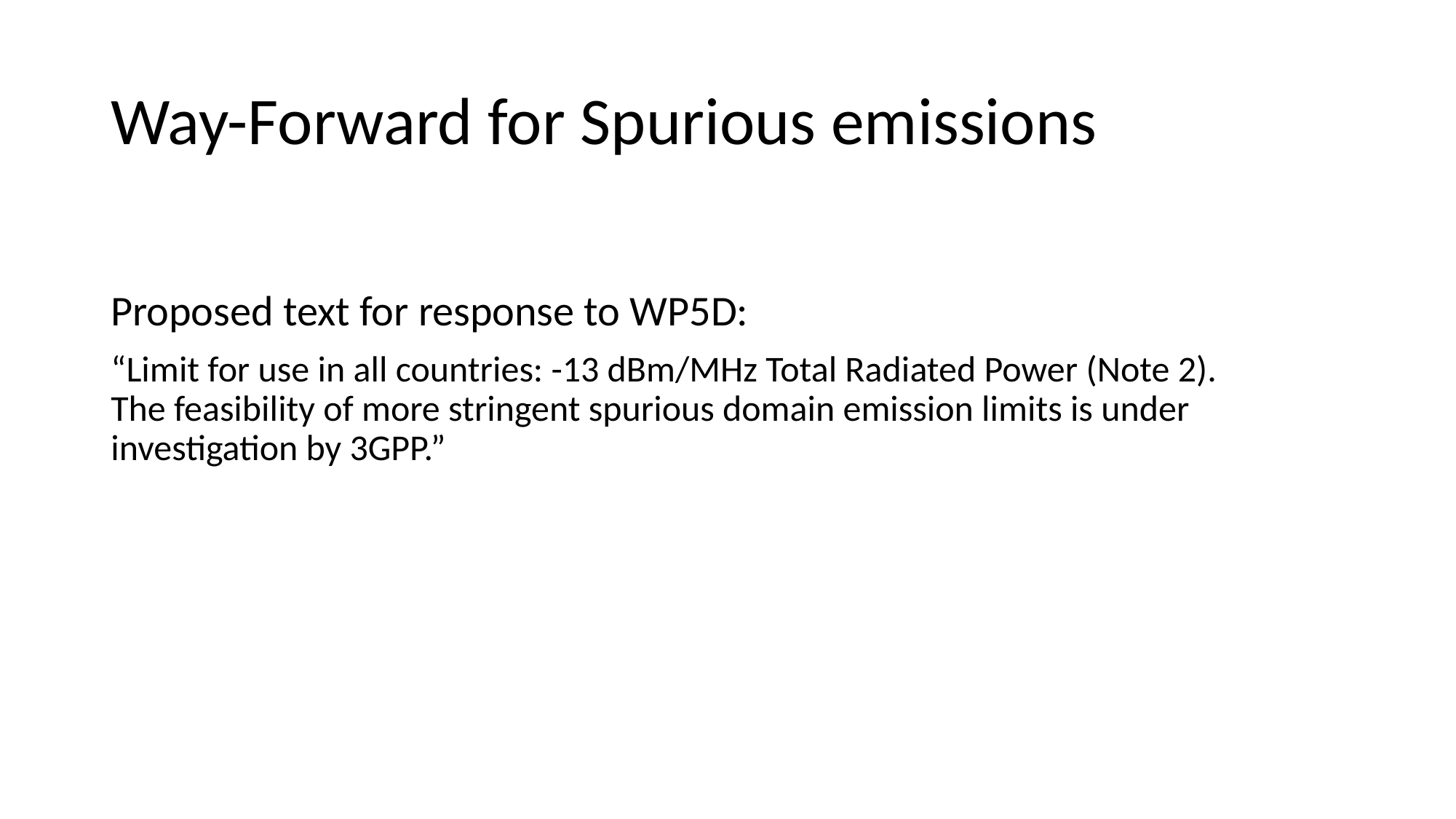

# Way-Forward for Spurious emissions

Proposed text for response to WP5D:
“Limit for use in all countries: -13 dBm/MHz Total Radiated Power (Note 2).
The feasibility of more stringent spurious domain emission limits is under investigation by 3GPP.”